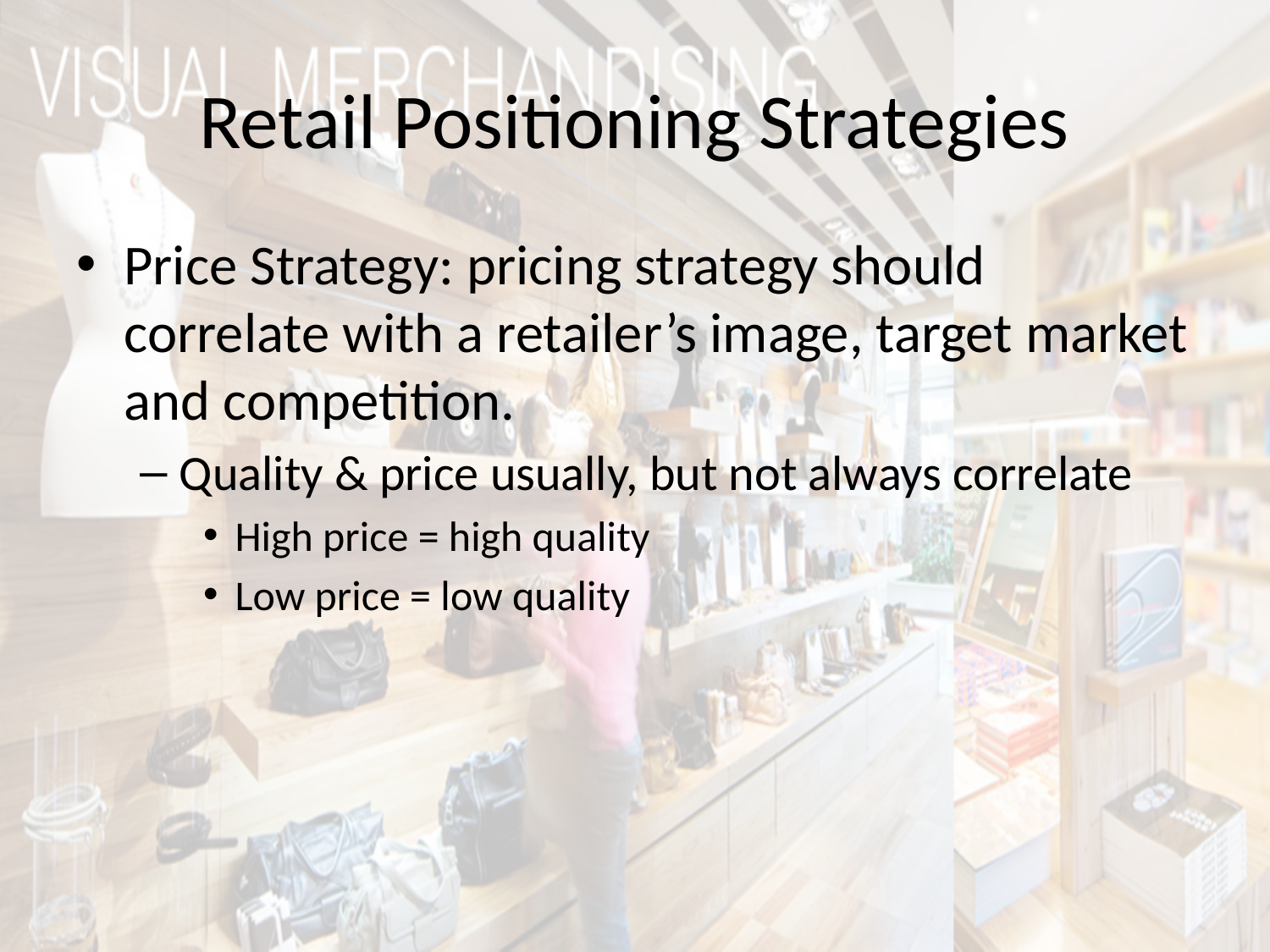

# Retail Positioning Strategies
Price Strategy: pricing strategy should correlate with a retailer’s image, target market and competition.
Quality & price usually, but not always correlate
High price = high quality
Low price = low quality